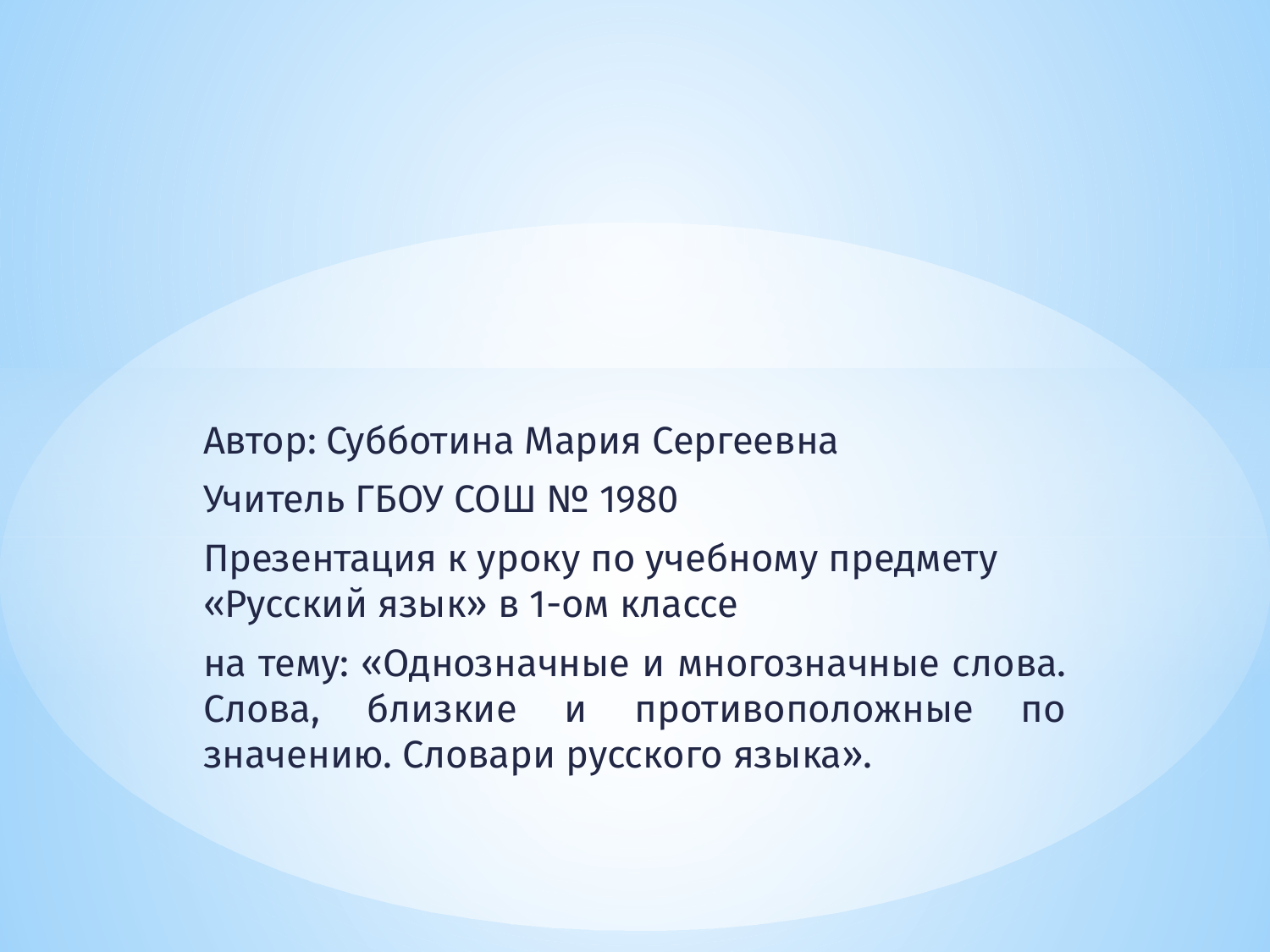

Автор: Субботина Мария Сергеевна
Учитель ГБОУ СОШ № 1980
Презентация к уроку по учебному предмету «Русский язык» в 1-ом классе
на тему: «Однозначные и многозначные слова. Слова, близкие и противоположные по значению. Словари русского языка».